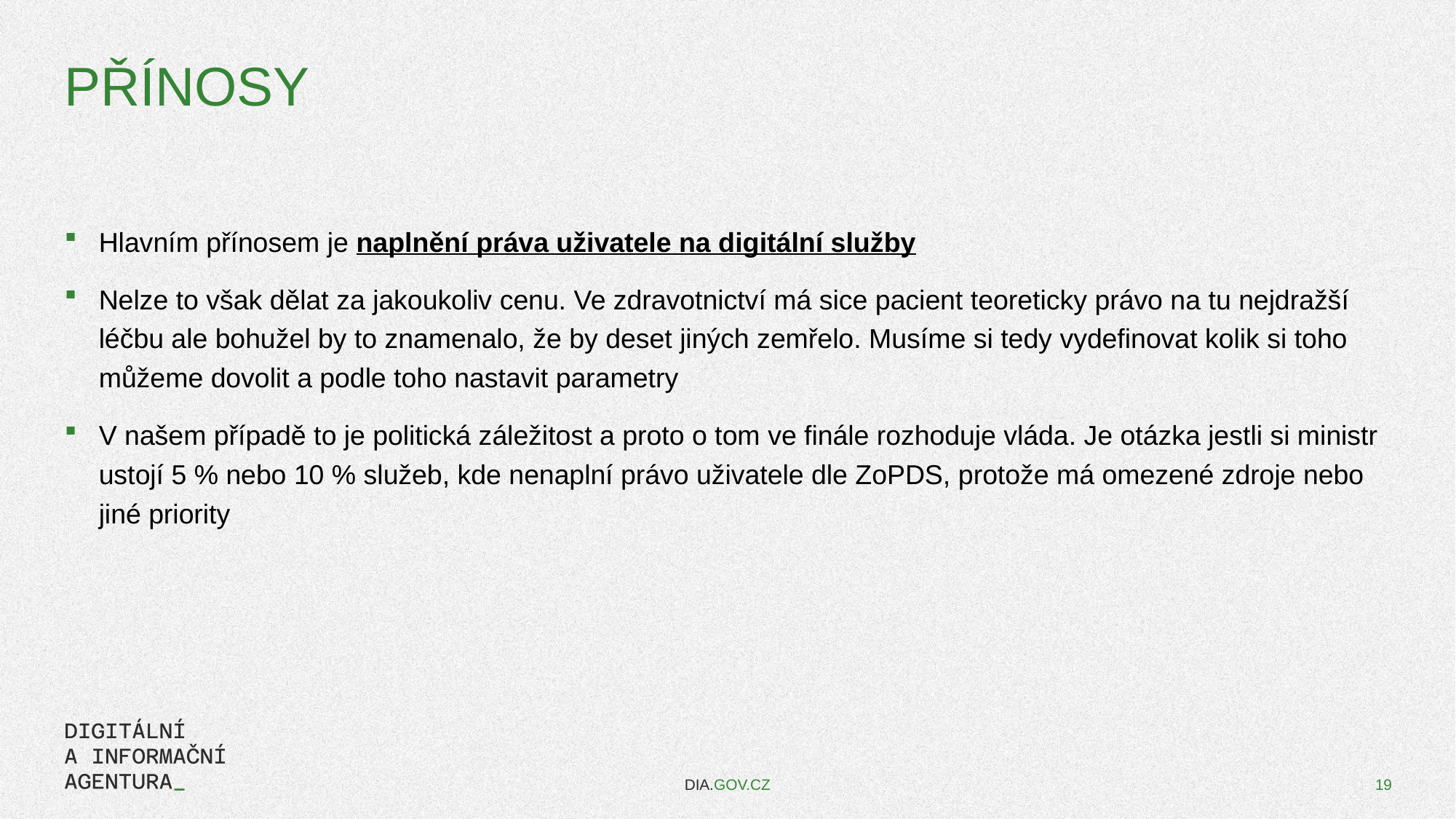

# Přínosy
Hlavním přínosem je naplnění práva uživatele na digitální služby
Nelze to však dělat za jakoukoliv cenu. Ve zdravotnictví má sice pacient teoreticky právo na tu nejdražší léčbu ale bohužel by to znamenalo, že by deset jiných zemřelo. Musíme si tedy vydefinovat kolik si toho můžeme dovolit a podle toho nastavit parametry
V našem případě to je politická záležitost a proto o tom ve finále rozhoduje vláda. Je otázka jestli si ministr ustojí 5 % nebo 10 % služeb, kde nenaplní právo uživatele dle ZoPDS, protože má omezené zdroje nebo jiné priority
DIA.GOV.CZ
19